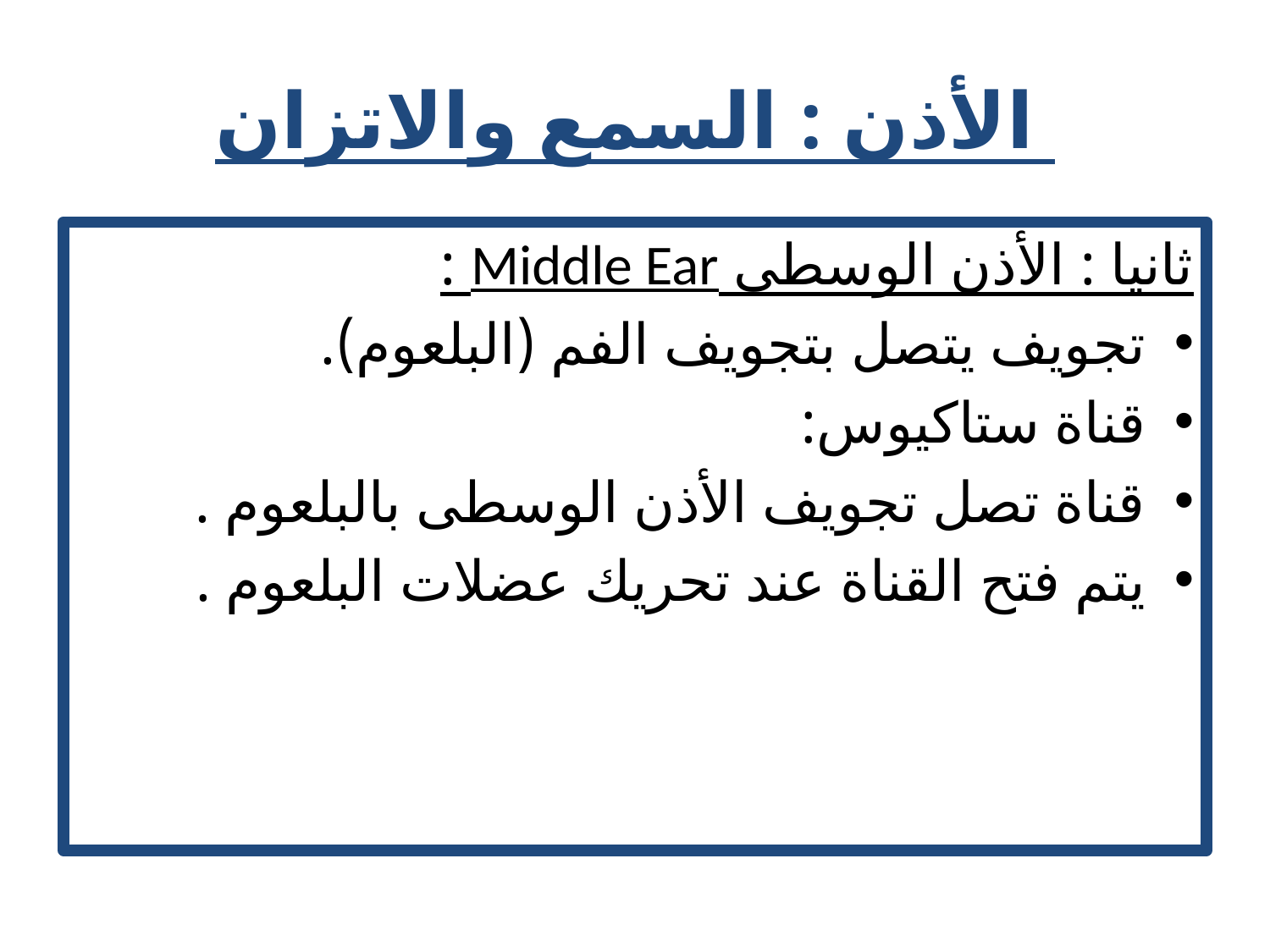

# الأذن : السمع والاتزان
ثانيا : الأذن الوسطى Middle Ear :
تجويف يتصل بتجويف الفم (البلعوم).
قناة ستاكيوس:
قناة تصل تجويف الأذن الوسطى بالبلعوم .
يتم فتح القناة عند تحريك عضلات البلعوم .